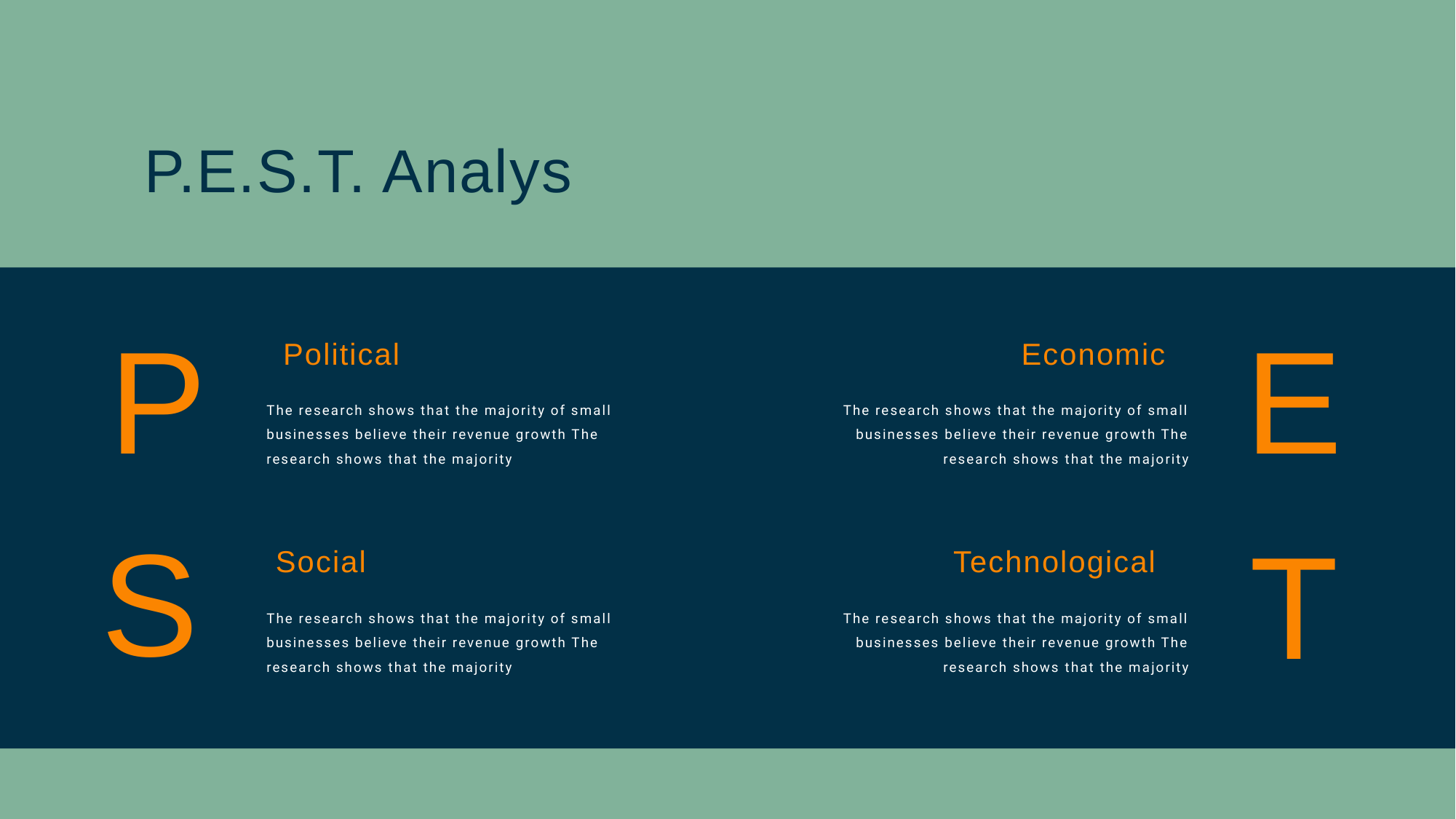

P.E.S.T. Analys

P
E
Political
Economic
The research shows that the majority of small businesses believe their revenue growth The research shows that the majority
The research shows that the majority of small businesses believe their revenue growth The research shows that the majority
S
T
Social
Technological
The research shows that the majority of small businesses believe their revenue growth The research shows that the majority
The research shows that the majority of small businesses believe their revenue growth The research shows that the majority